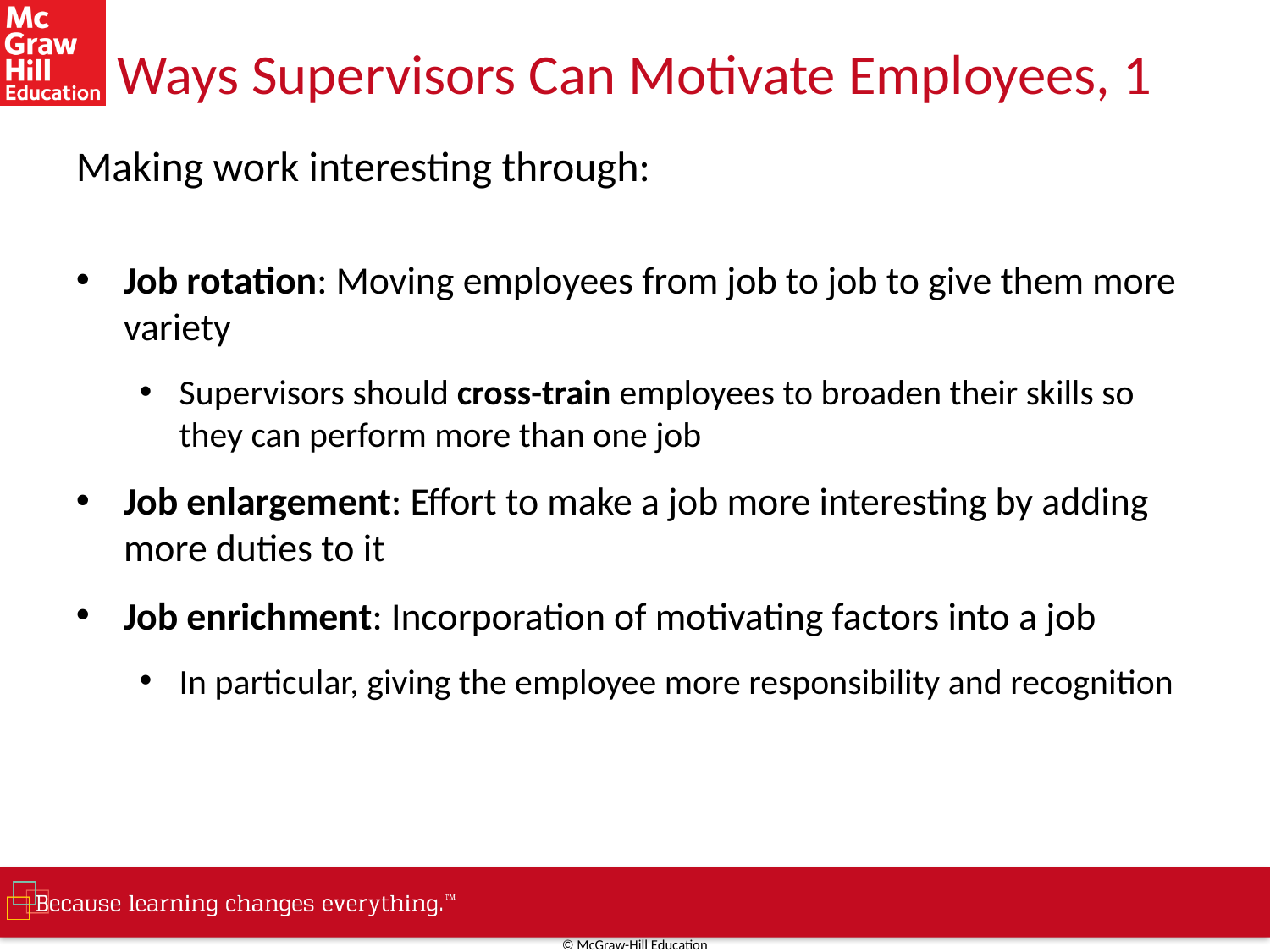

# Ways Supervisors Can Motivate Employees, 1
Making work interesting through:

Job rotation: Moving employees from job to job to give them more variety
Supervisors should cross-train employees to broaden their skills so they can perform more than one job
Job enlargement: Effort to make a job more interesting by adding more duties to it
Job enrichment: Incorporation of motivating factors into a job
In particular, giving the employee more responsibility and recognition